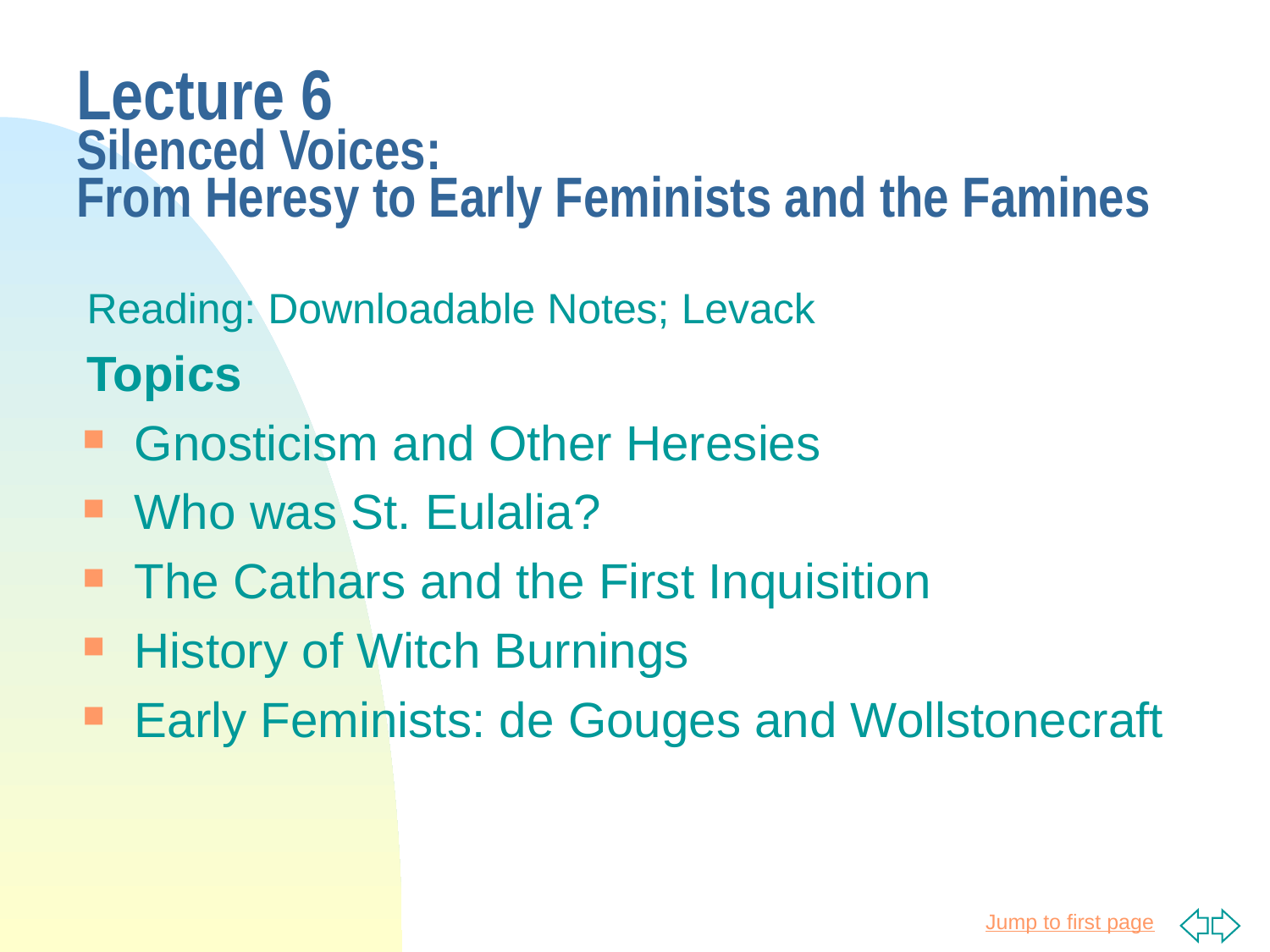

# Lecture 6 Silenced Voices: From Heresy to Early Feminists and the Famines
Reading: Downloadable Notes; Levack
Topics
Gnosticism and Other Heresies
Who was St. Eulalia?
The Cathars and the First Inquisition
History of Witch Burnings
Early Feminists: de Gouges and Wollstonecraft